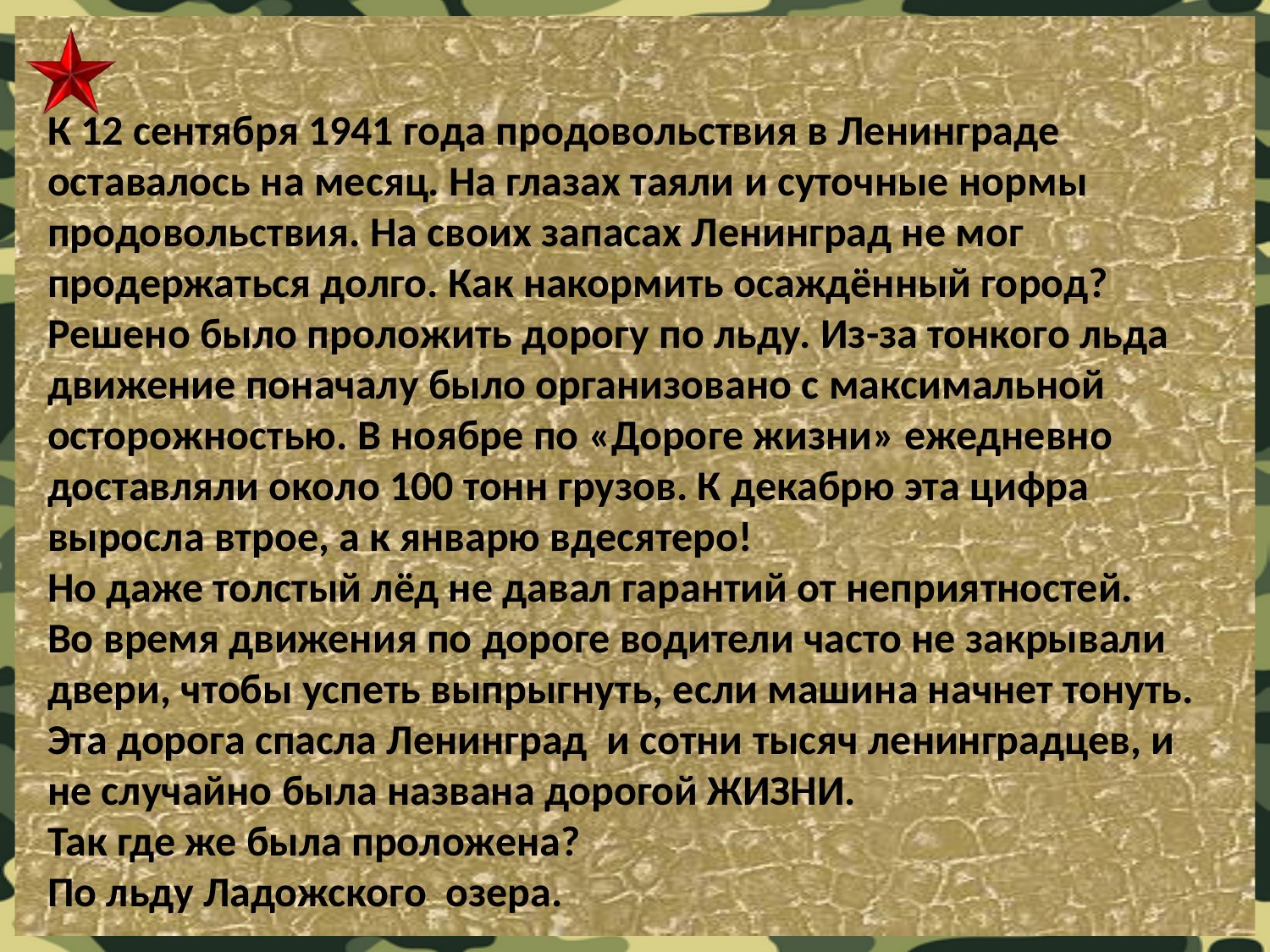

К 12 сентября 1941 года продовольствия в Ленинграде оставалось на месяц. На глазах таяли и суточные нормы продовольствия. На своих запасах Ленинград не мог продержаться долго. Как накормить осаждённый город? Решено было проложить дорогу по льду. Из-за тонкого льда движение поначалу было организовано с максимальной осторожностью. В ноябре по «Дороге жизни» ежедневно доставляли около 100 тонн грузов. К декабрю эта цифра выросла втрое, а к январю вдесятеро!
Но даже толстый лёд не давал гарантий от неприятностей.
Во время движения по дороге водители часто не закрывали двери, чтобы успеть выпрыгнуть, если машина начнет тонуть. Эта дорога спасла Ленинград  и сотни тысяч ленинградцев, и не случайно была названа дорогой ЖИЗНИ.
Так где же была проложена?
По льду Ладожского  озера.